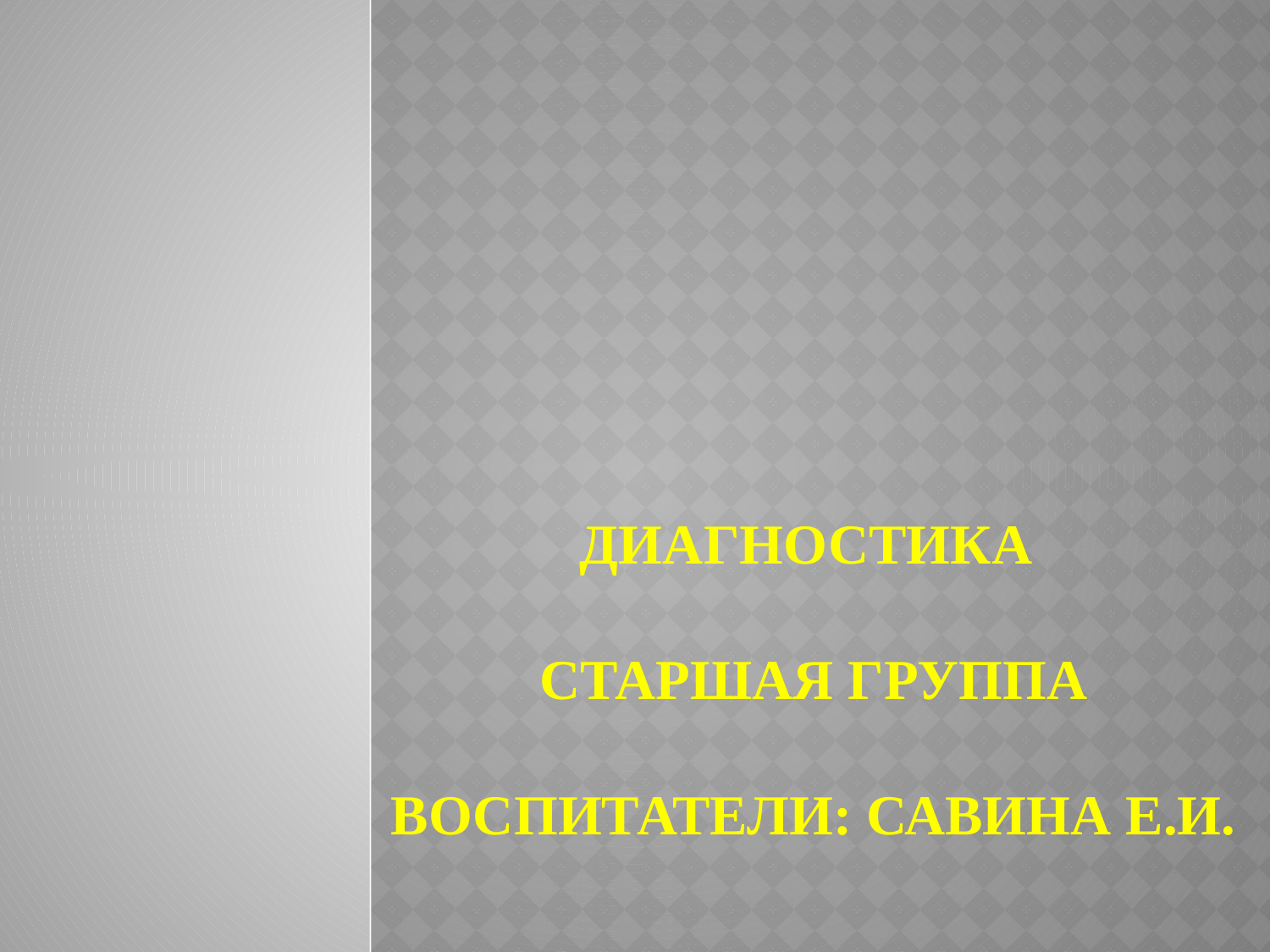

# Диагностика старшая группа Воспитатели: Савина Е.И.